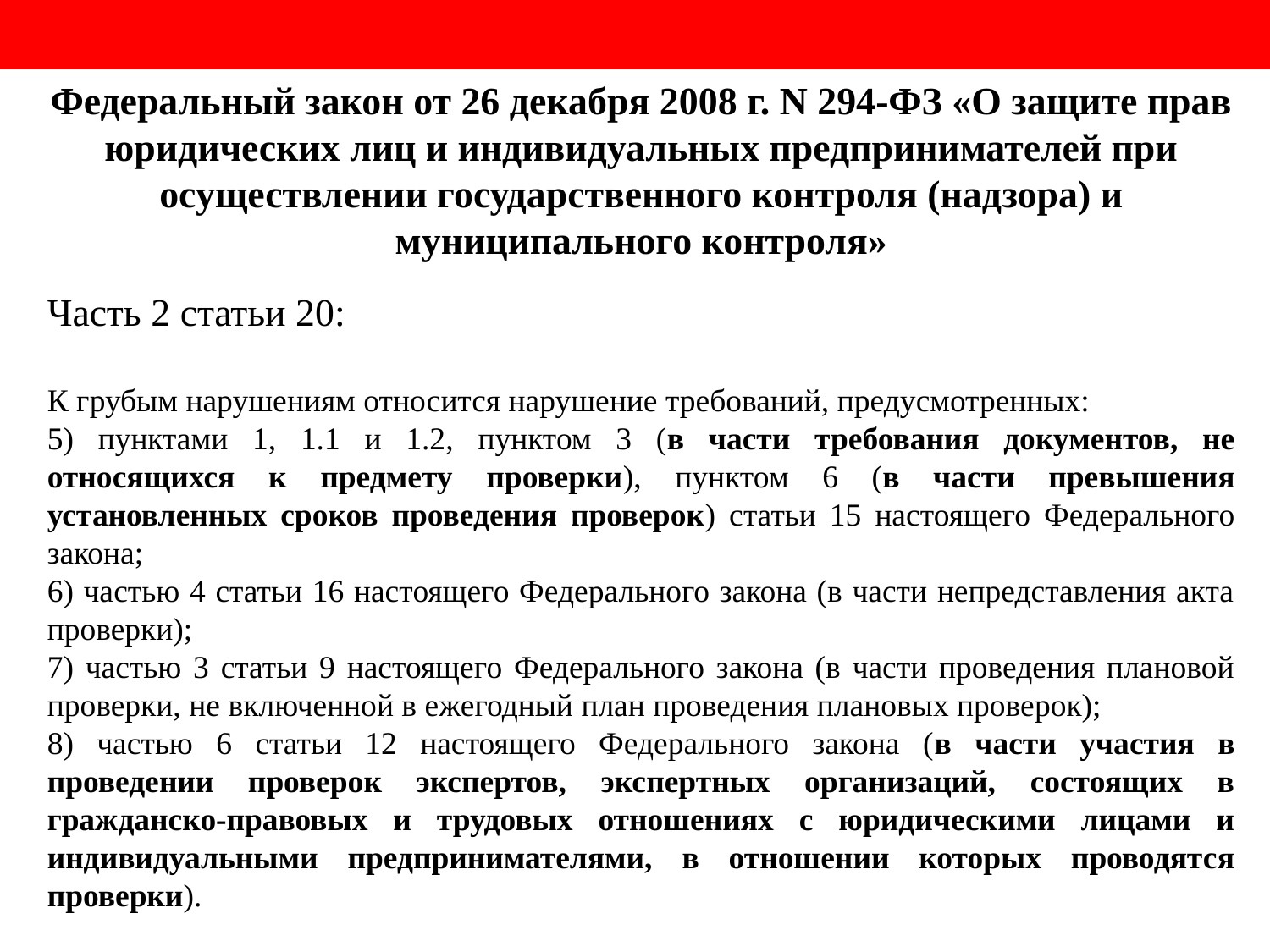

Федеральный закон от 26 декабря 2008 г. N 294-ФЗ «О защите прав юридических лиц и индивидуальных предпринимателей при осуществлении государственного контроля (надзора) и муниципального контроля»
Часть 2 статьи 20:

К грубым нарушениям относится нарушение требований, предусмотренных:
5) пунктами 1, 1.1 и 1.2, пунктом 3 (в части требования документов, не относящихся к предмету проверки), пунктом 6 (в части превышения установленных сроков проведения проверок) статьи 15 настоящего Федерального закона;
6) частью 4 статьи 16 настоящего Федерального закона (в части непредставления акта проверки);
7) частью 3 статьи 9 настоящего Федерального закона (в части проведения плановой проверки, не включенной в ежегодный план проведения плановых проверок);
8) частью 6 статьи 12 настоящего Федерального закона (в части участия в проведении проверок экспертов, экспертных организаций, состоящих в гражданско-правовых и трудовых отношениях с юридическими лицами и индивидуальными предпринимателями, в отношении которых проводятся проверки).